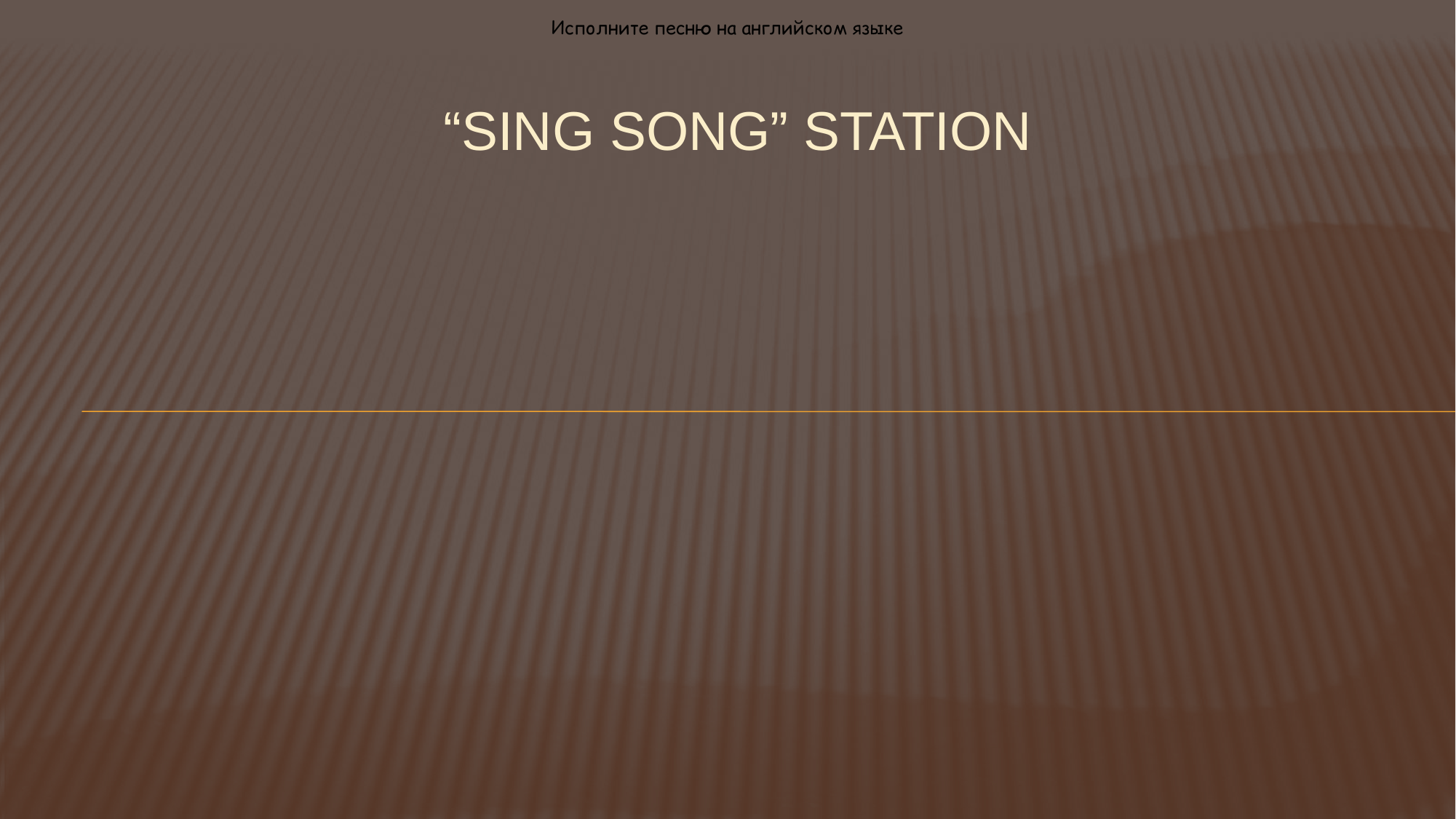

Исполните песню на английском языке
# “Sing song” station